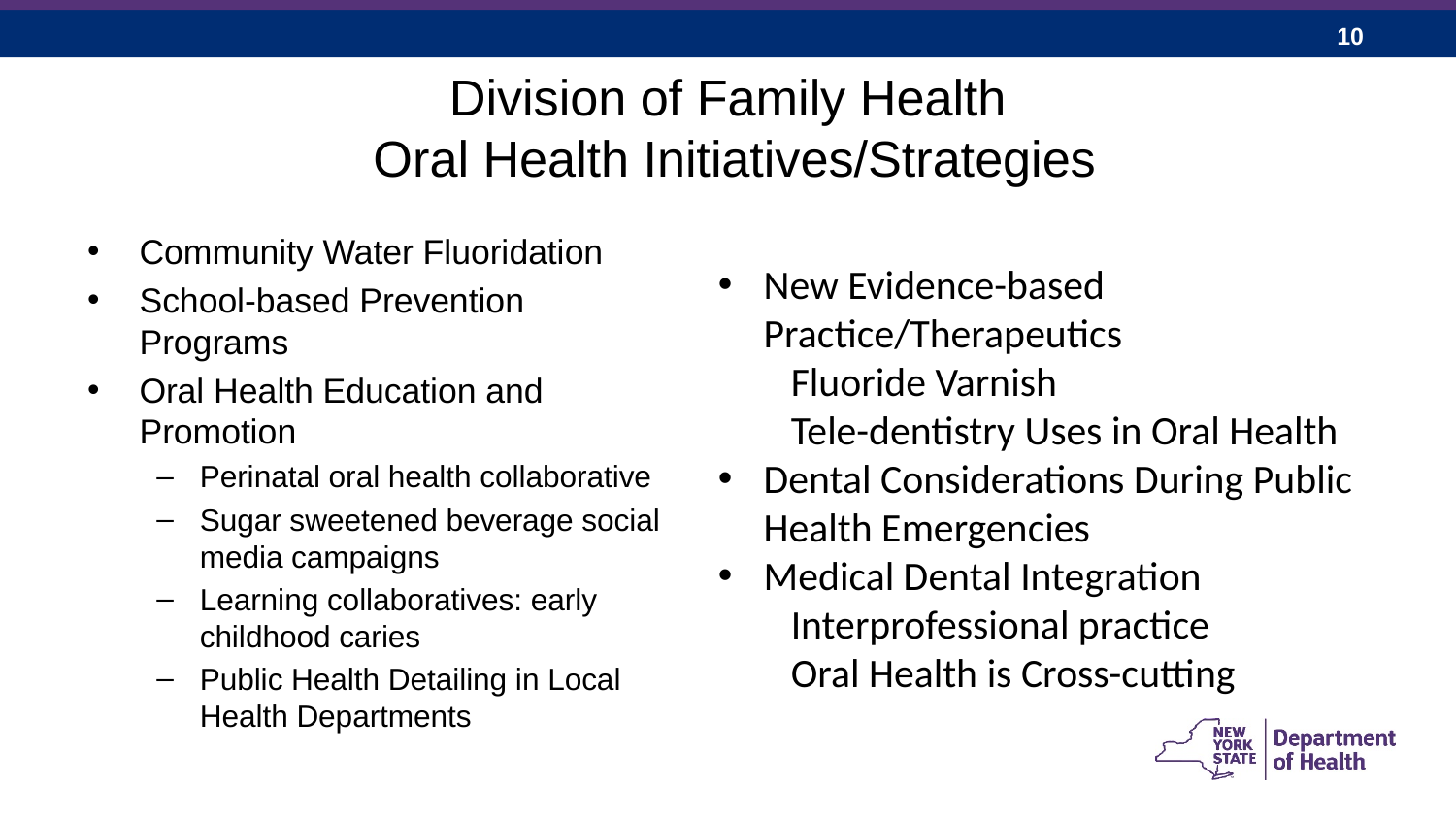

Division of Family Health
 Oral Health Initiatives/Strategies
Community Water Fluoridation
School-based Prevention Programs
Oral Health Education and Promotion
Perinatal oral health collaborative
Sugar sweetened beverage social media campaigns
Learning collaboratives: early childhood caries
Public Health Detailing in Local Health Departments

New Evidence-based Practice/Therapeutics
Fluoride Varnish
Tele-dentistry Uses in Oral Health
Dental Considerations During Public Health Emergencies
Medical Dental Integration
Interprofessional practice
Oral Health is Cross-cutting